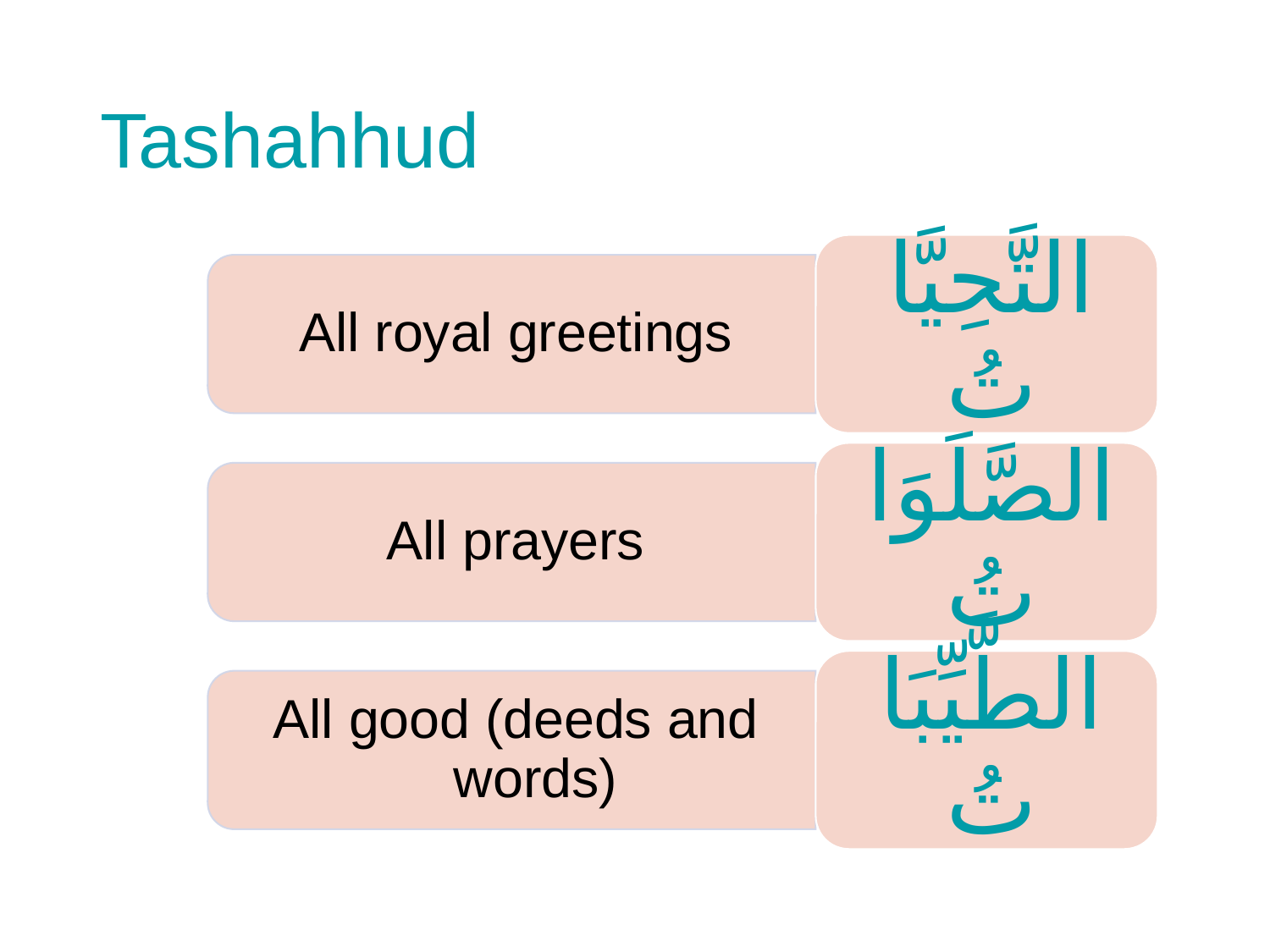

# Tashahhud
All royal greetings
التَّحِيَّاتُ
All prayers
الصَّلَوَاتُ
All good (deeds and words)
الطَّيِّبَاتُ